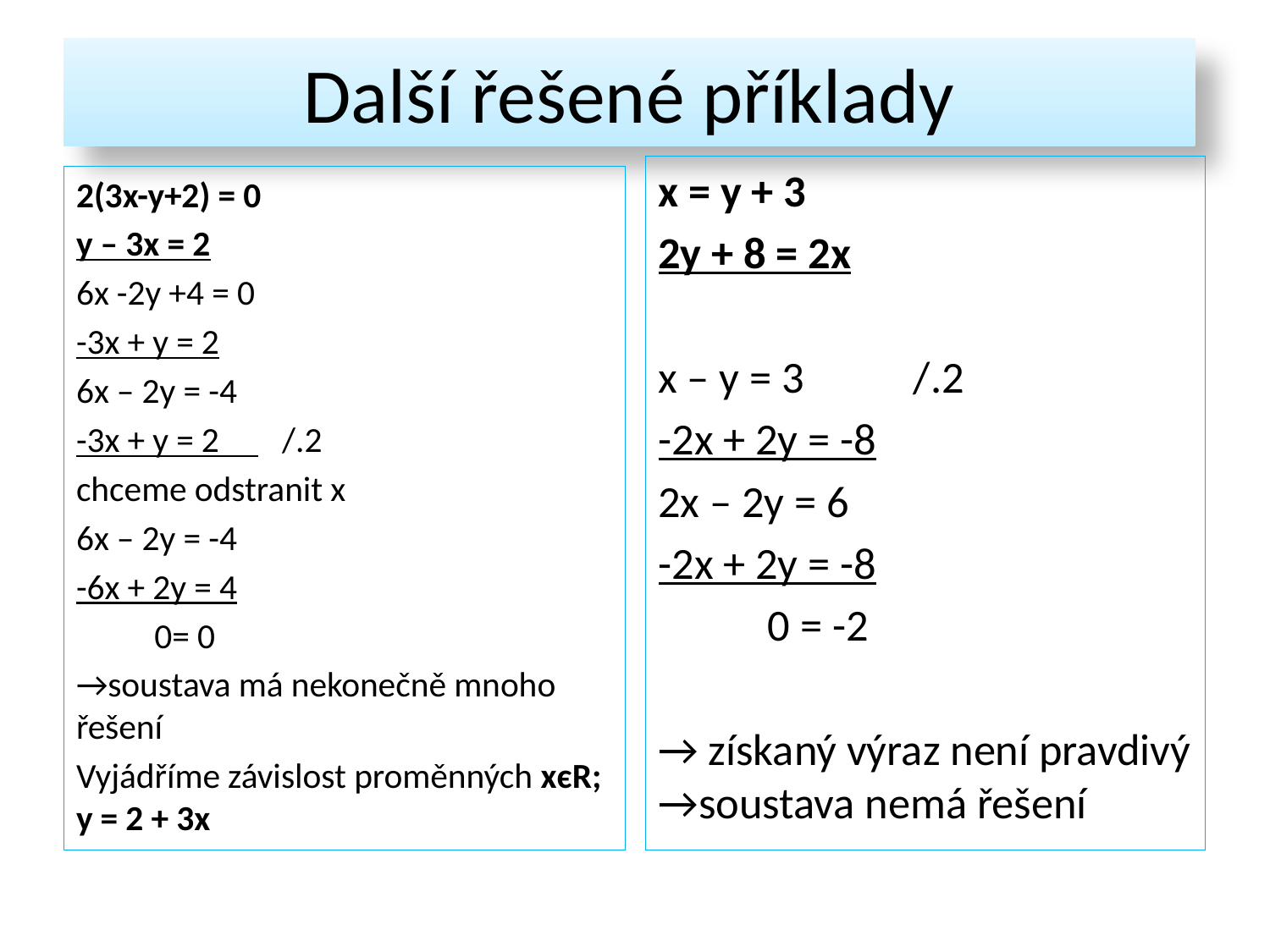

# Další řešené příklady
x = y + 3
2y + 8 = 2x

x – y = 3           /.2
-2x + 2y = -8
2x – 2y = 6
-2x + 2y = -8
           0 = -2

→ získaný výraz není pravdivý →soustava nemá řešení

2(3x-y+2) = 0
y – 3x = 2
6x -2y +4 = 0
-3x + y = 2
6x – 2y = -4
-3x + y = 2        /.2
chceme odstranit x
6x – 2y = -4
-6x + 2y = 4
          0= 0
→soustava má nekonečně mnoho řešení
Vyjádříme závislost proměnných xєR; y = 2 + 3x